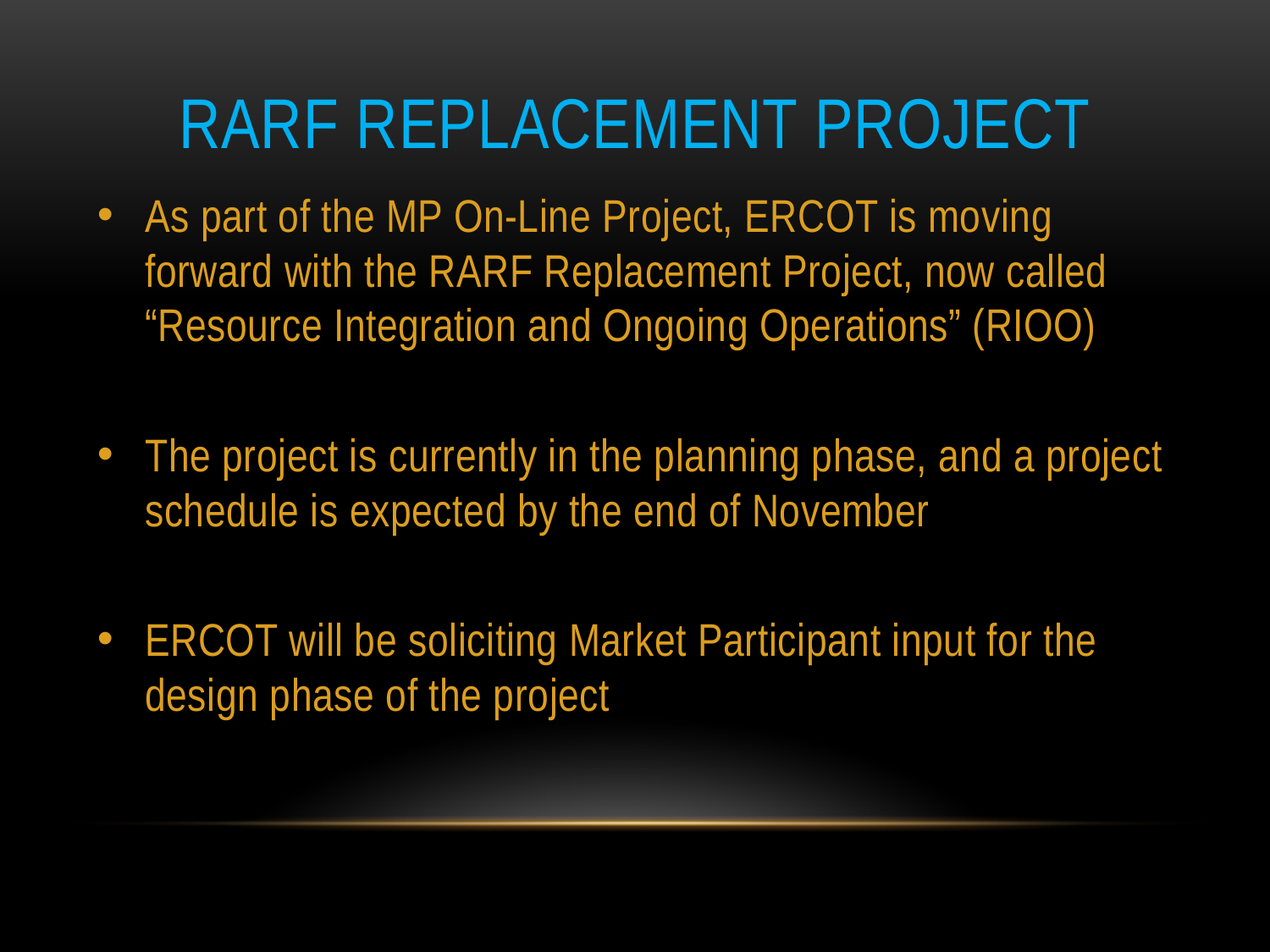

# RARF Replacement project
As part of the MP On-Line Project, ERCOT is moving forward with the RARF Replacement Project, now called
“Resource Integration and Ongoing Operations” (RIOO)
The project is currently in the planning phase, and a project schedule is expected by the end of November
ERCOT will be soliciting Market Participant input for the design phase of the project